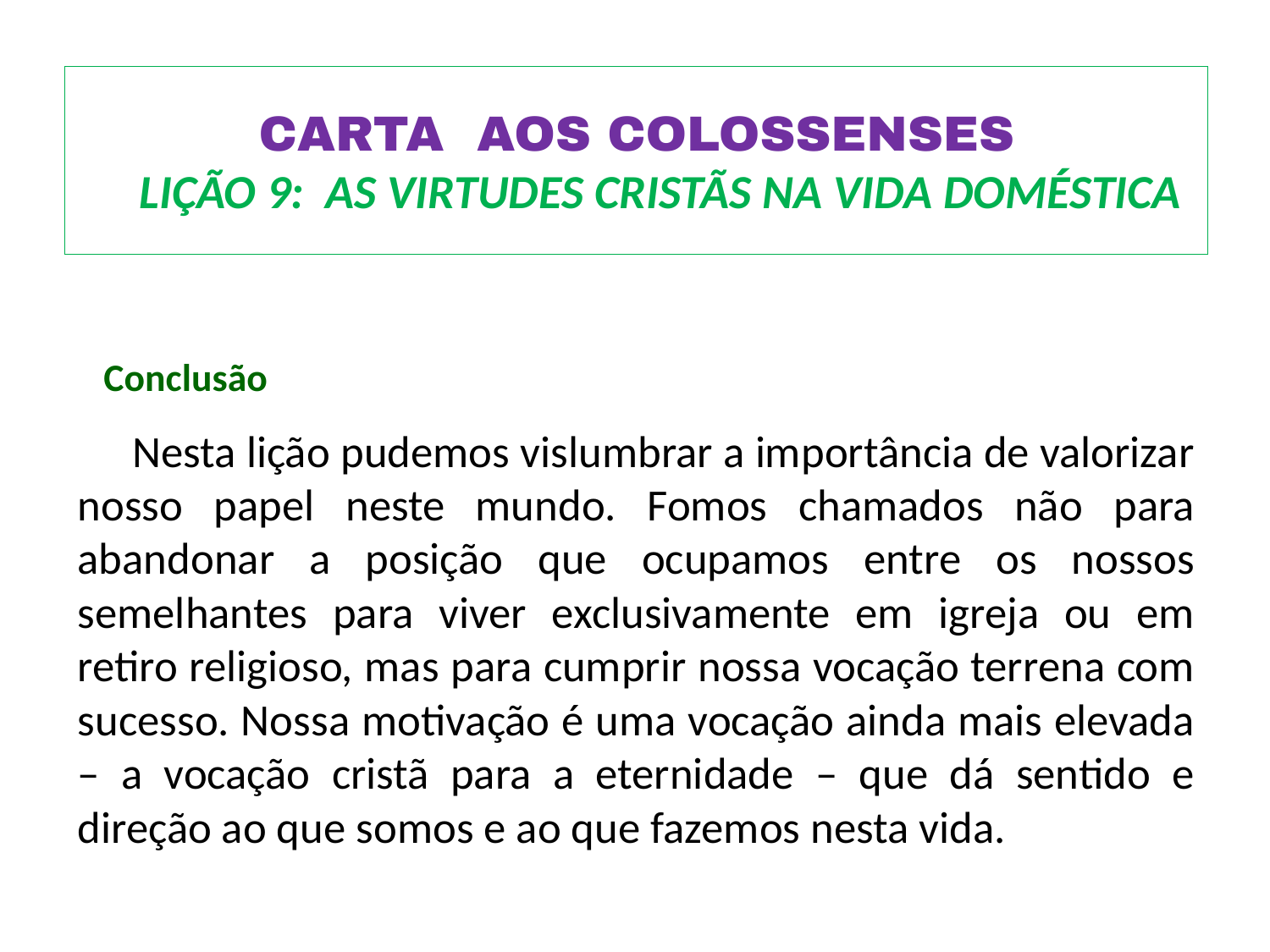

# CARTA  AOS COLOSSENSES LIÇÃO 9:  AS VIRTUDES CRISTÃS NA VIDA DOMÉSTICA
   Conclusão

	Nesta lição pudemos vislumbrar a importância de valorizar nosso papel neste mundo. Fomos chamados não para abandonar a posição que ocupamos entre os nossos semelhantes para viver exclusivamente em igreja ou em retiro religioso, mas para cumprir nossa vocação terrena com sucesso. Nossa motivação é uma vocação ainda mais elevada – a vocação cristã para a eternidade – que dá sentido e direção ao que somos e ao que fazemos nesta vida.